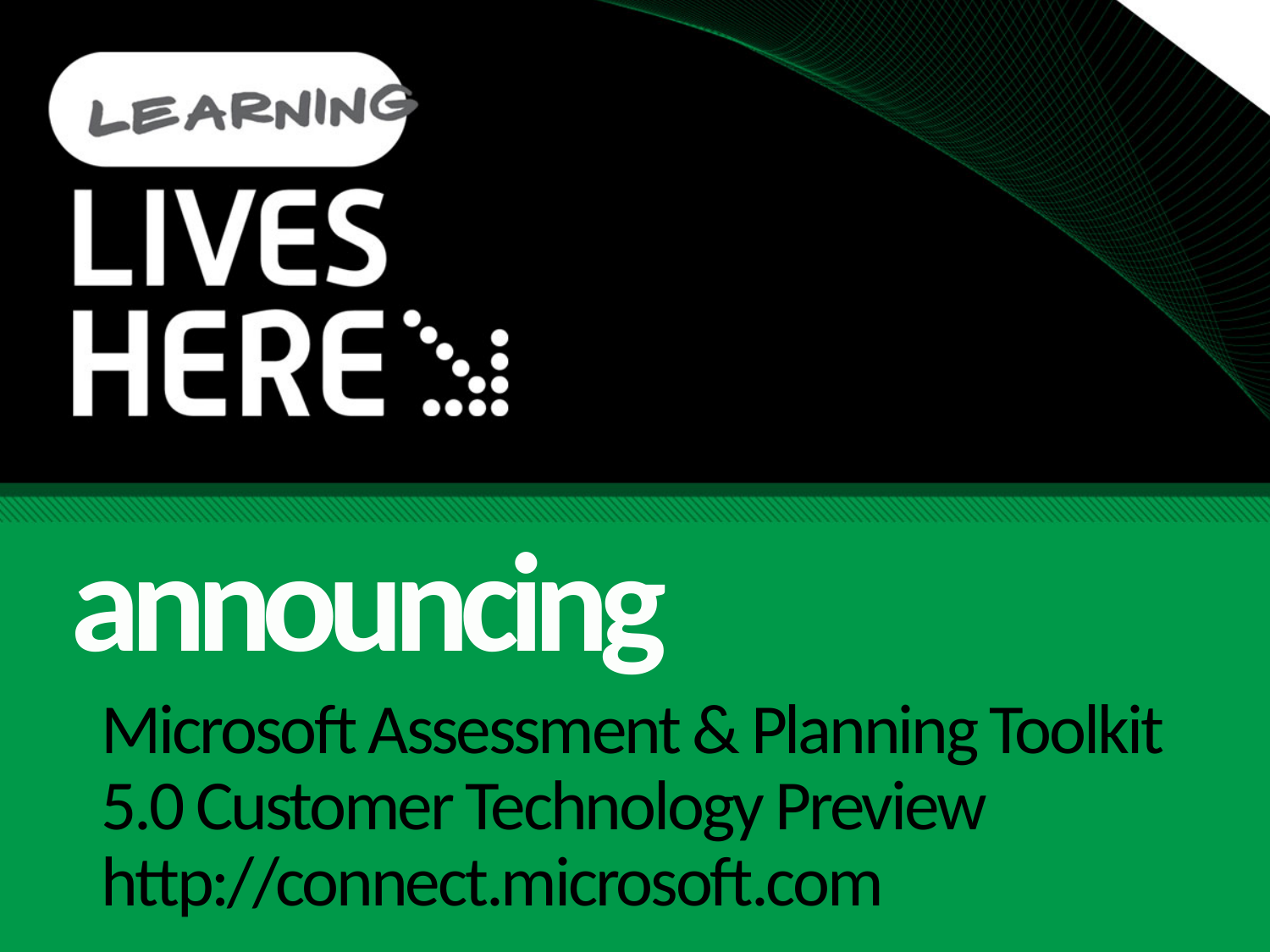

announcing
# Microsoft Assessment & Planning Toolkit 5.0 Customer Technology Preview http://connect.microsoft.com